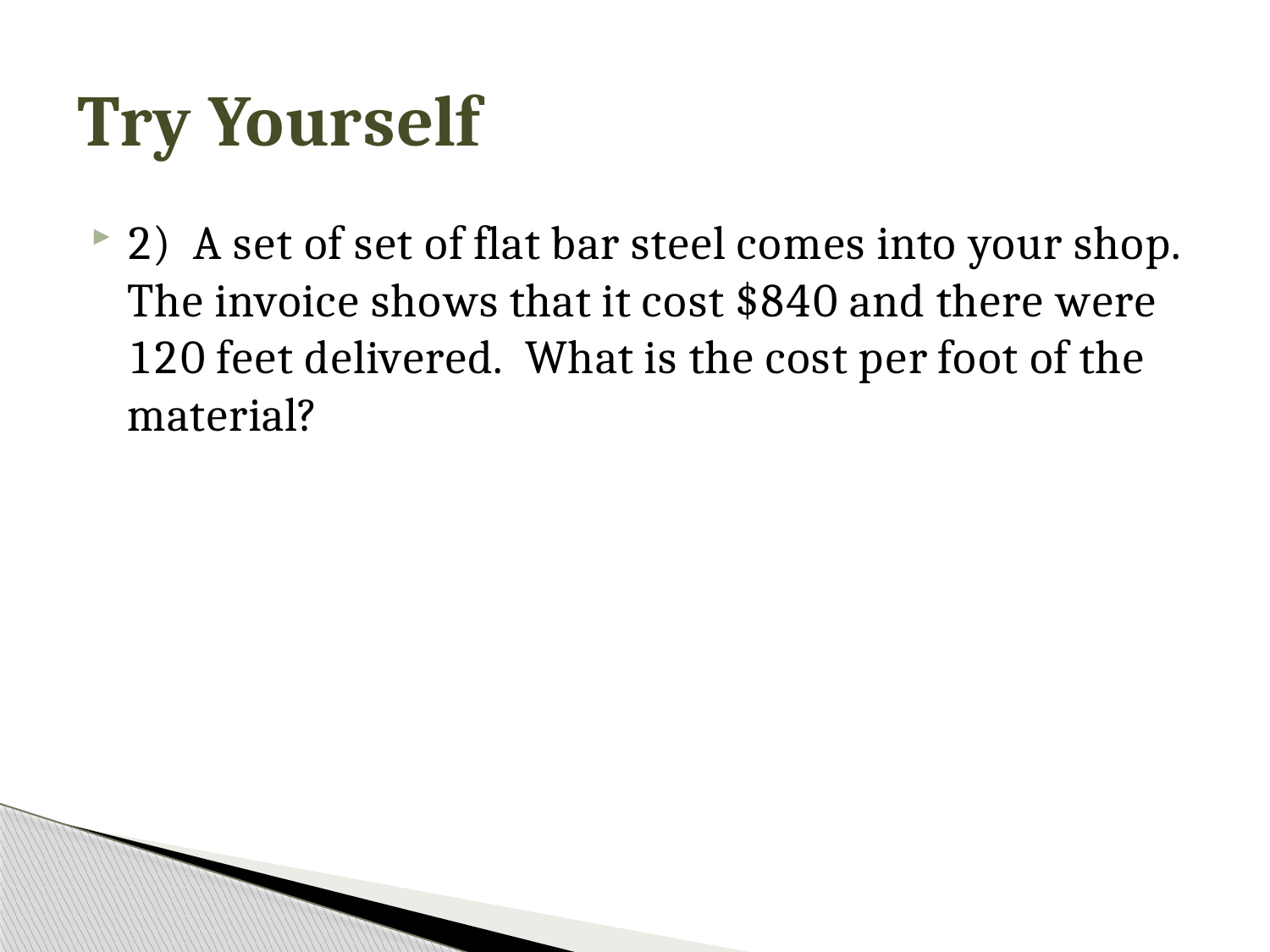

# Try Yourself
2)  A set of set of flat bar steel comes into your shop.  The invoice shows that it cost $840 and there were 120 feet delivered.  What is the cost per foot of the material?